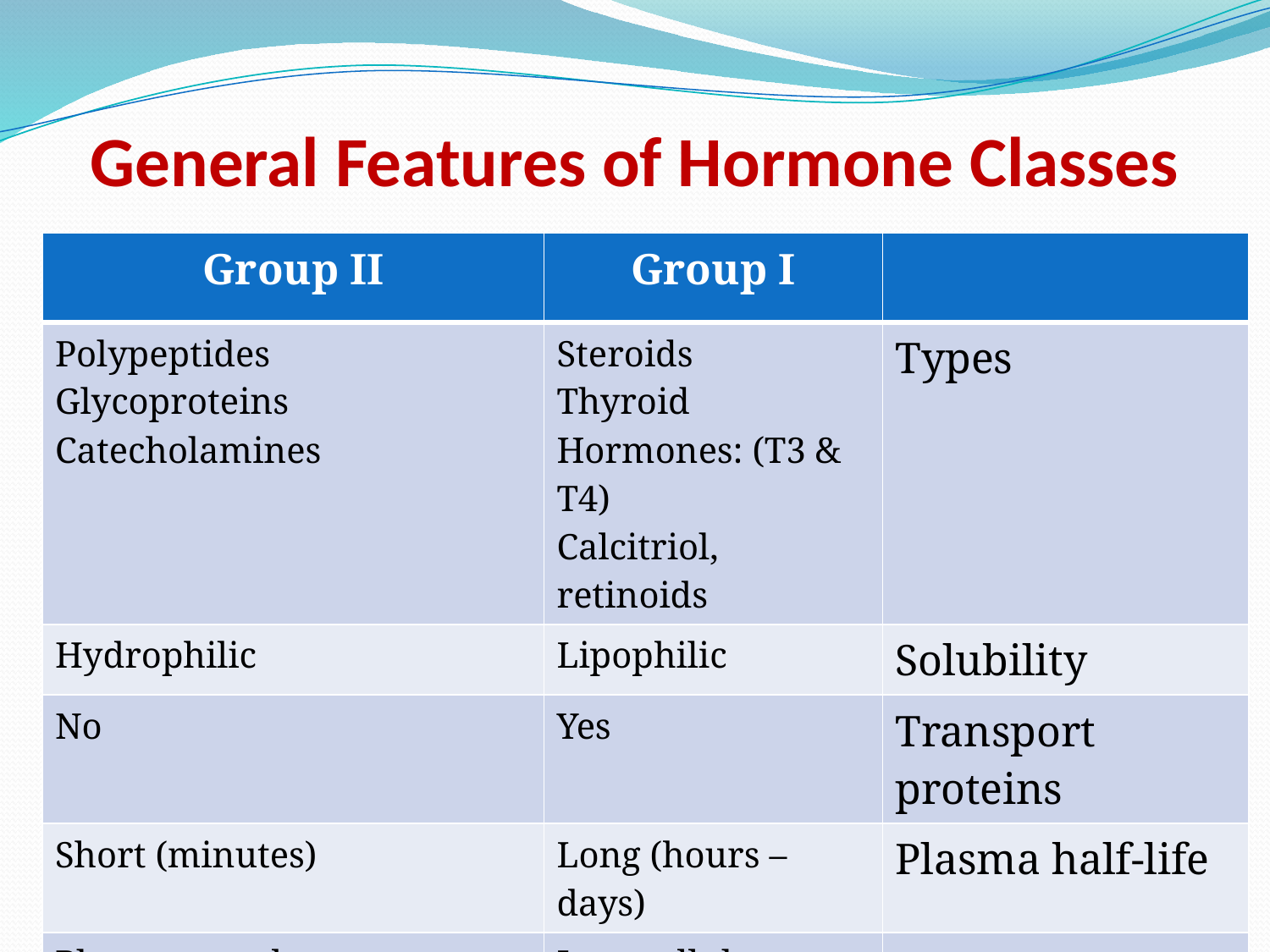

# General Features of Hormone Classes
| Group II | Group I |  |
| --- | --- | --- |
| Polypeptides Glycoproteins Catecholamines | Steroids Thyroid Hormones: (T3 & T4) Calcitriol, retinoids | Types |
| Hydrophilic | Lipophilic | Solubility |
| No | Yes | Transport proteins |
| Short (minutes) | Long (hours – days) | Plasma half-life |
| Plasma membrane | Intracellular | Receptor |
| cAMP, cGMP, Ca2+, metabolites of complex phosphoinositols, tyrosine kinase cascades | Receptor-hormone complex | Mediator |